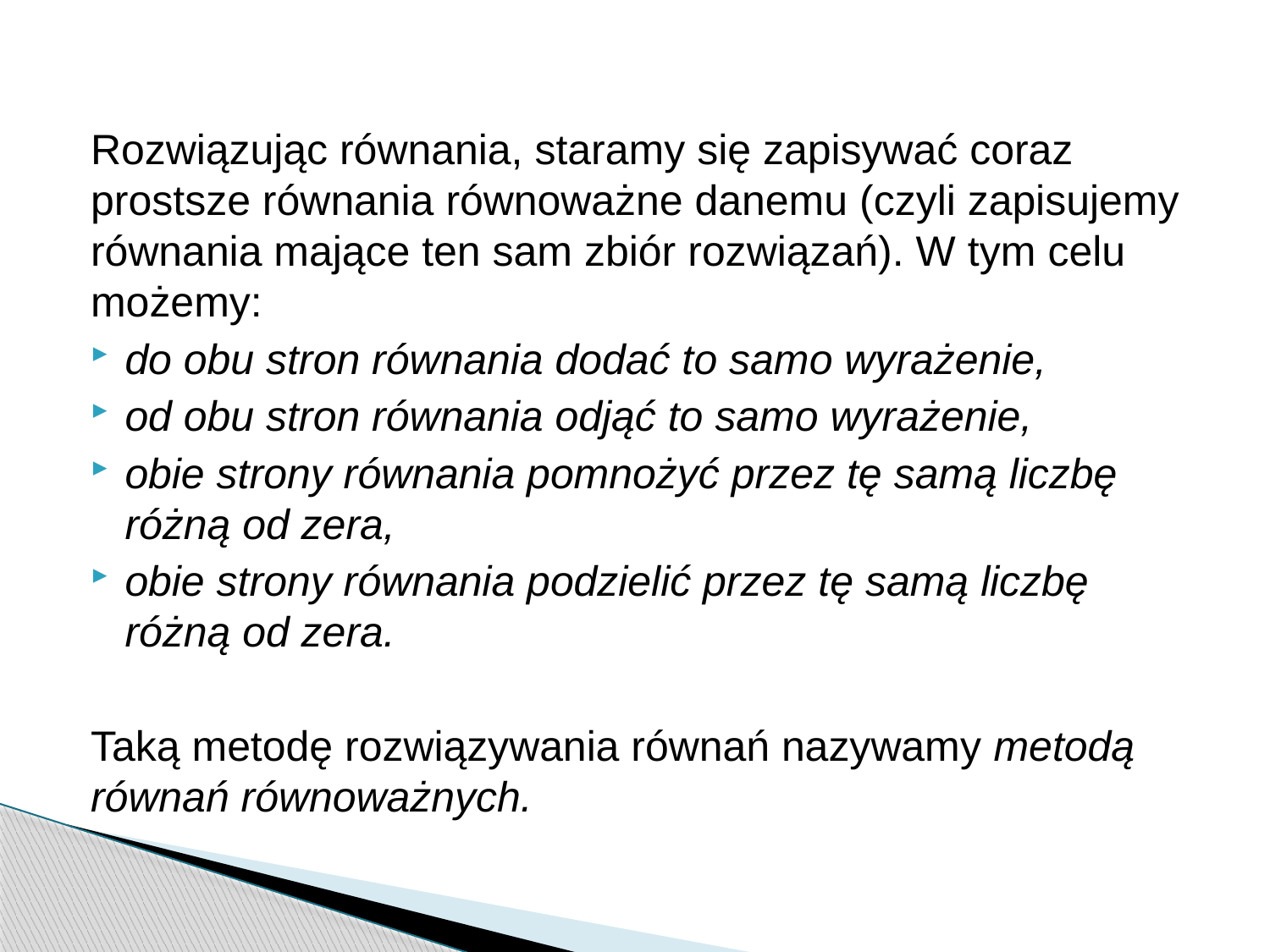

Rozwiązując równania, staramy się zapisywać coraz prostsze równania równoważne danemu (czyli zapisujemy równania mające ten sam zbiór rozwiązań). W tym celu możemy:
do obu stron równania dodać to samo wyrażenie,
od obu stron równania odjąć to samo wyrażenie,
obie strony równania pomnożyć przez tę samą liczbę różną od zera,
obie strony równania podzielić przez tę samą liczbę różną od zera.

Taką metodę rozwiązywania równań nazywamy metodą równań równoważnych.